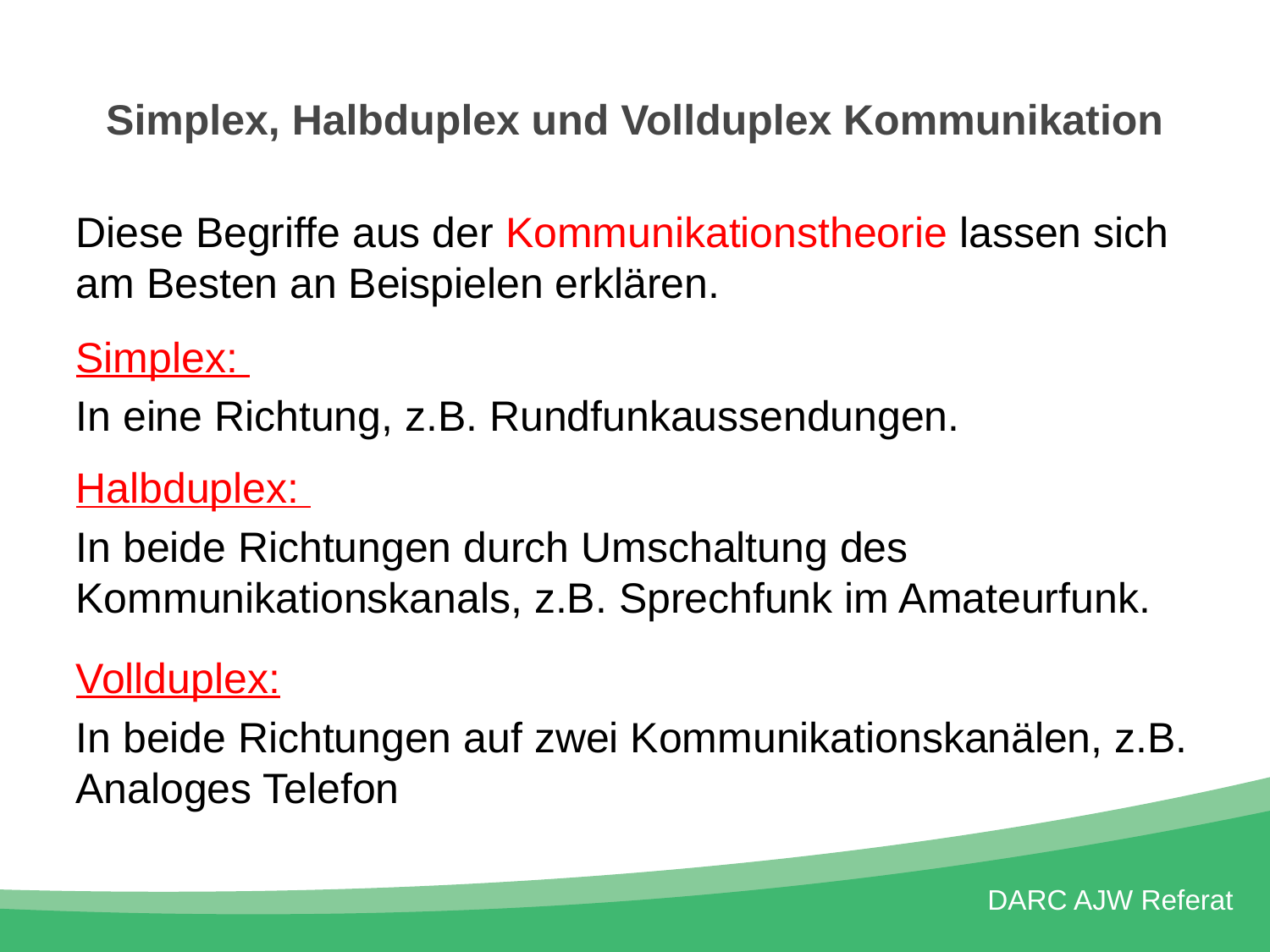

# Simplex, Halbduplex und Vollduplex Kommunikation
Diese Begriffe aus der Kommunikationstheorie lassen sich am Besten an Beispielen erklären.
Simplex:
In eine Richtung, z.B. Rundfunkaussendungen.
Halbduplex:
In beide Richtungen durch Umschaltung des Kommunikationskanals, z.B. Sprechfunk im Amateurfunk.
Vollduplex:
In beide Richtungen auf zwei Kommunikationskanälen, z.B. Analoges Telefon